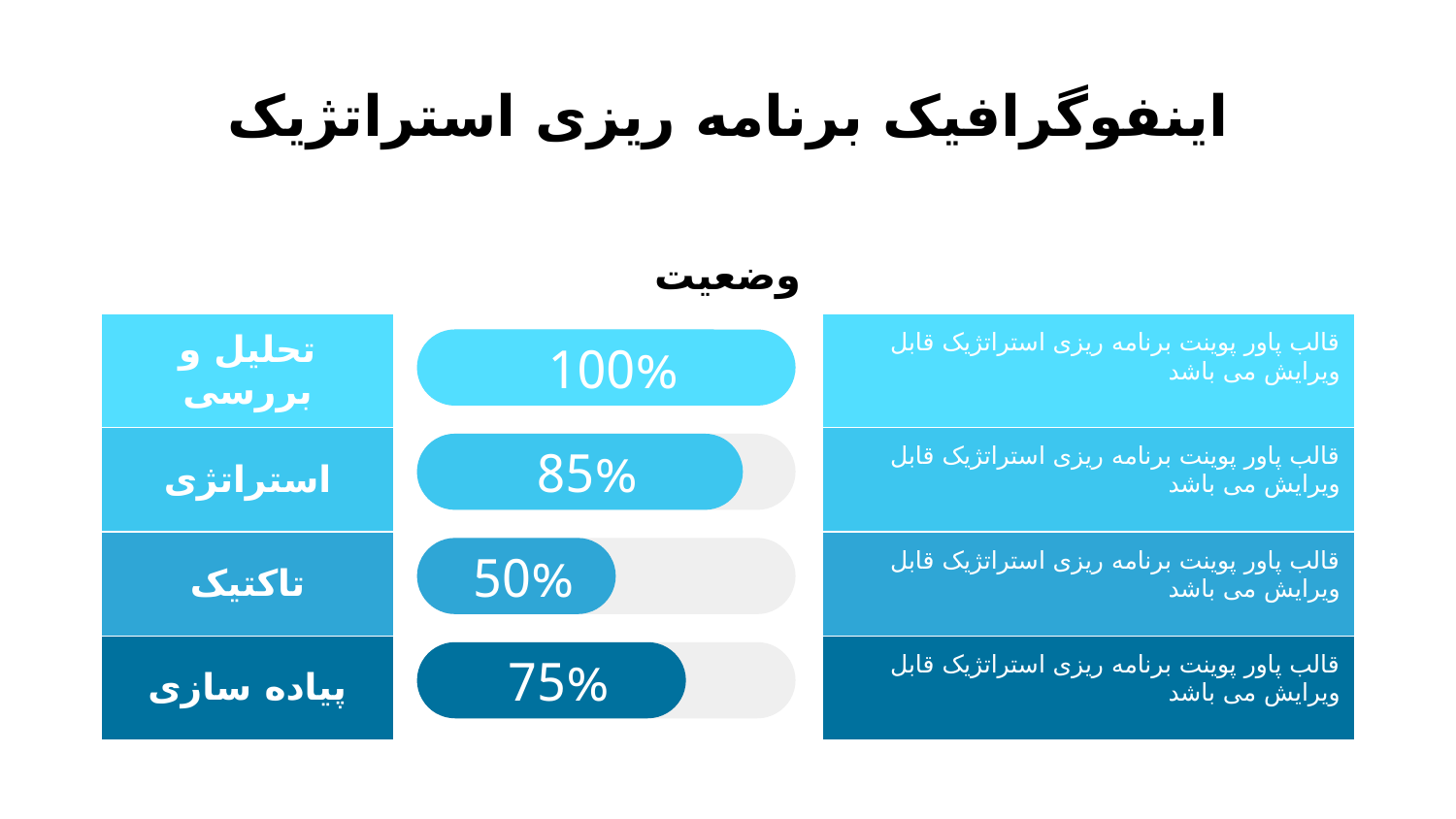

# اینفوگرافیک برنامه ریزی استراتژیک
| وضعیت |  |  |
| --- | --- | --- |
| تحلیل و بررسی |  | قالب پاور پوینت برنامه ریزی استراتژیک قابل ویرایش می باشد |
| استراتژی |  | قالب پاور پوینت برنامه ریزی استراتژیک قابل ویرایش می باشد |
| تاکتیک |  | قالب پاور پوینت برنامه ریزی استراتژیک قابل ویرایش می باشد |
| پیاده سازی |  | قالب پاور پوینت برنامه ریزی استراتژیک قابل ویرایش می باشد |

100%

85%

50%

75%